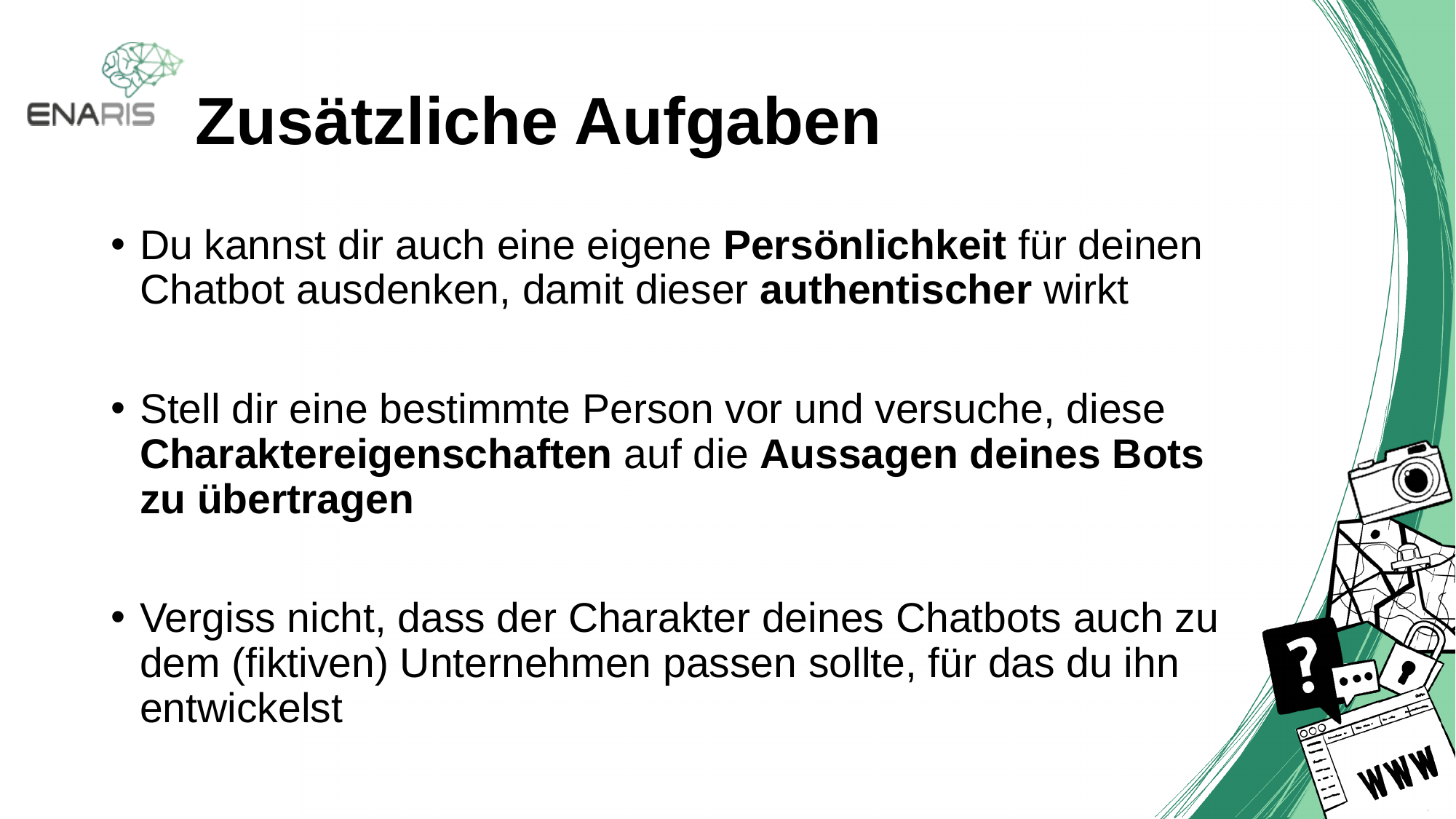

# Zusätzliche Aufgaben
Du kannst dir auch eine eigene Persönlichkeit für deinen Chatbot ausdenken, damit dieser authentischer wirkt

Stell dir eine bestimmte Person vor und versuche, diese Charaktereigenschaften auf die Aussagen deines Bots zu übertragen

Vergiss nicht, dass der Charakter deines Chatbots auch zu dem (fiktiven) Unternehmen passen sollte, für das du ihn entwickelst